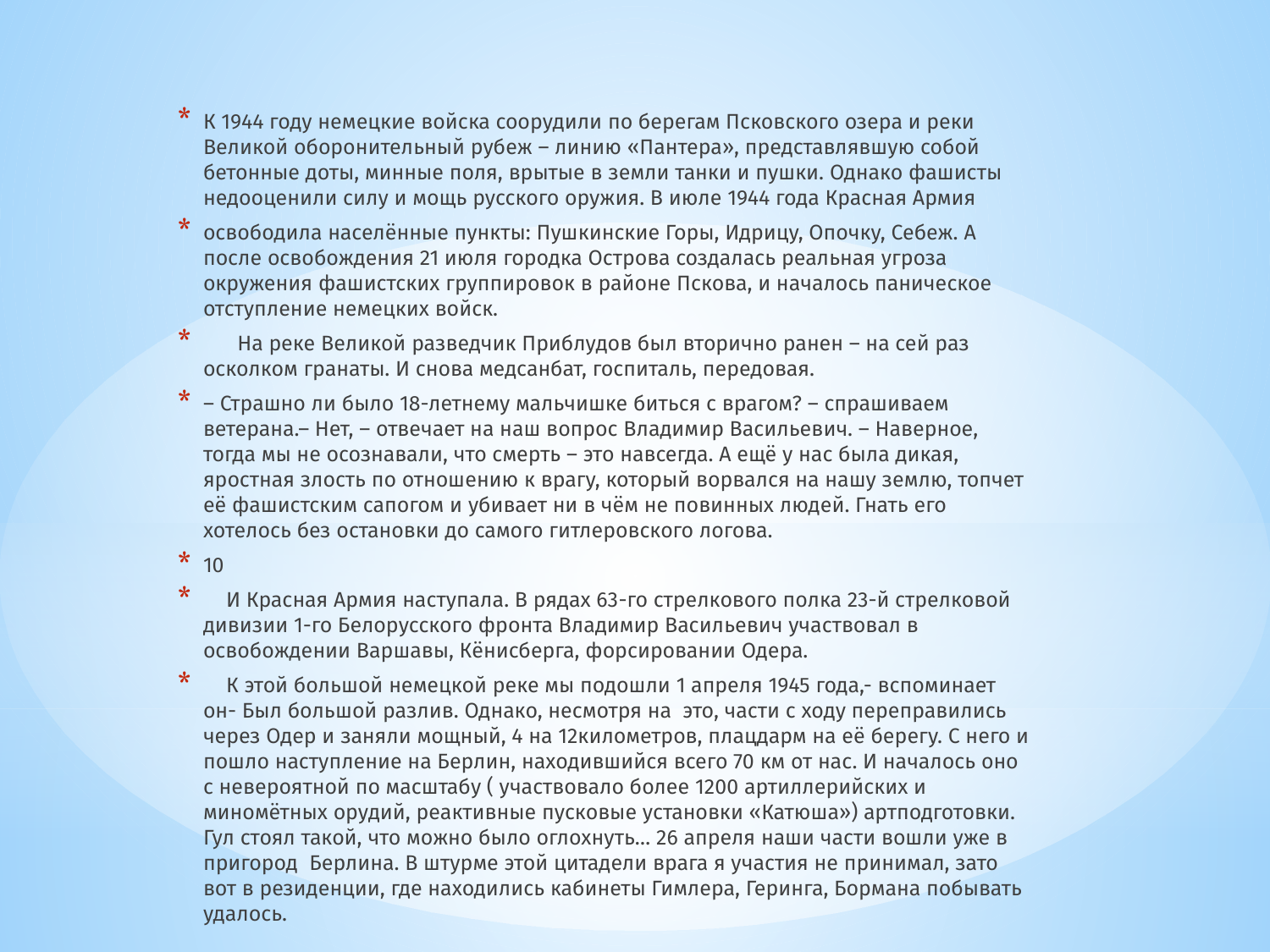

К 1944 году немецкие войска соорудили по берегам Псковского озера и реки Великой оборонительный рубеж – линию «Пантера», представлявшую собой бетонные доты, минные поля, врытые в земли танки и пушки. Однако фашисты недооценили силу и мощь русского оружия. В июле 1944 года Красная Армия
освободила населённые пункты: Пушкинские Горы, Идрицу, Опочку, Себеж. А после освобождения 21 июля городка Острова создалась реальная угроза окружения фашистских группировок в районе Пскова, и началось паническое отступление немецких войск.
      На реке Великой разведчик Приблудов был вторично ранен – на сей раз осколком гранаты. И снова медсанбат, госпиталь, передовая.
– Страшно ли было 18-летнему мальчишке биться с врагом? – спрашиваем ветерана.– Нет, – отвечает на наш вопрос Владимир Васильевич. – Наверное, тогда мы не осознавали, что смерть – это навсегда. А ещё у нас была дикая, яростная злость по отношению к врагу, который ворвался на нашу землю, топчет её фашистским сапогом и убивает ни в чём не повинных людей. Гнать его хотелось без остановки до самого гитлеровского логова.
10
    И Красная Армия наступала. В рядах 63­-го стрелкового полка 23-й стрелковой дивизии 1-го Белорусского фронта Владимир Васильевич участвовал в освобождении Варшавы, Кёнисберга, форсировании Одера.
    К этой большой немецкой реке мы подошли 1 апреля 1945 года,- вспоминает он- Был большой разлив. Однако, несмотря на  это, части с ходу переправились через Одер и заняли мощный, 4 на 12километров, плацдарм на её берегу. С него и пошло наступление на Берлин, находившийся всего 70 км от нас. И началось оно с невероятной по масштабу ( участвовало более 1200 артиллерийских и миномётных орудий, реактивные пусковые установки «Катюша») артподготовки. Гул стоял такой, что можно было оглохнуть… 26 апреля наши части вошли уже в пригород  Берлина. В штурме этой цитадели врага я участия не принимал, зато вот в резиденции, где находились кабинеты Гимлера, Геринга, Бормана побывать удалось.